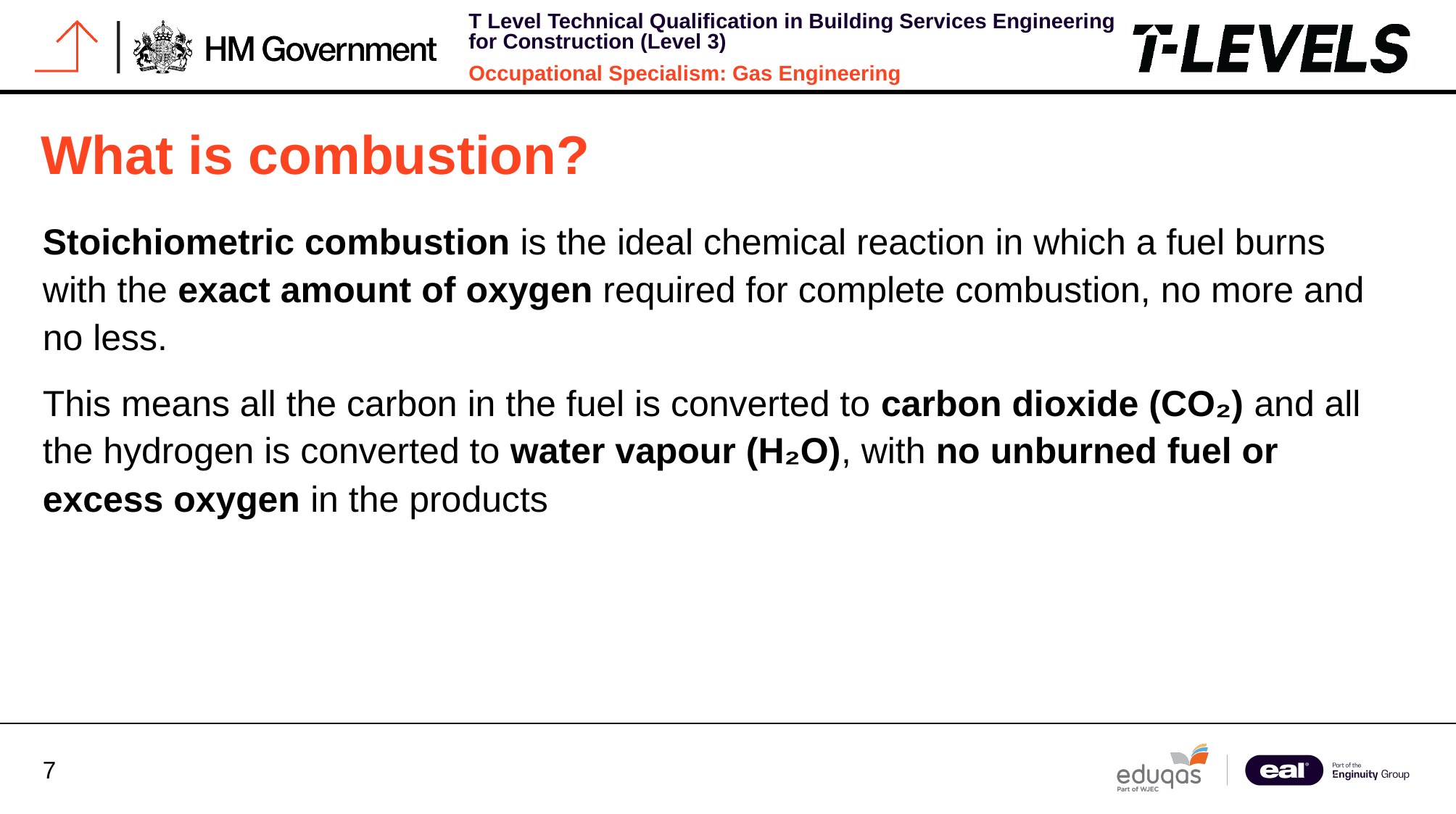

# What is combustion?
Stoichiometric combustion is the ideal chemical reaction in which a fuel burns with the exact amount of oxygen required for complete combustion, no more and no less.
This means all the carbon in the fuel is converted to carbon dioxide (CO₂) and all the hydrogen is converted to water vapour (H₂O), with no unburned fuel or excess oxygen in the products